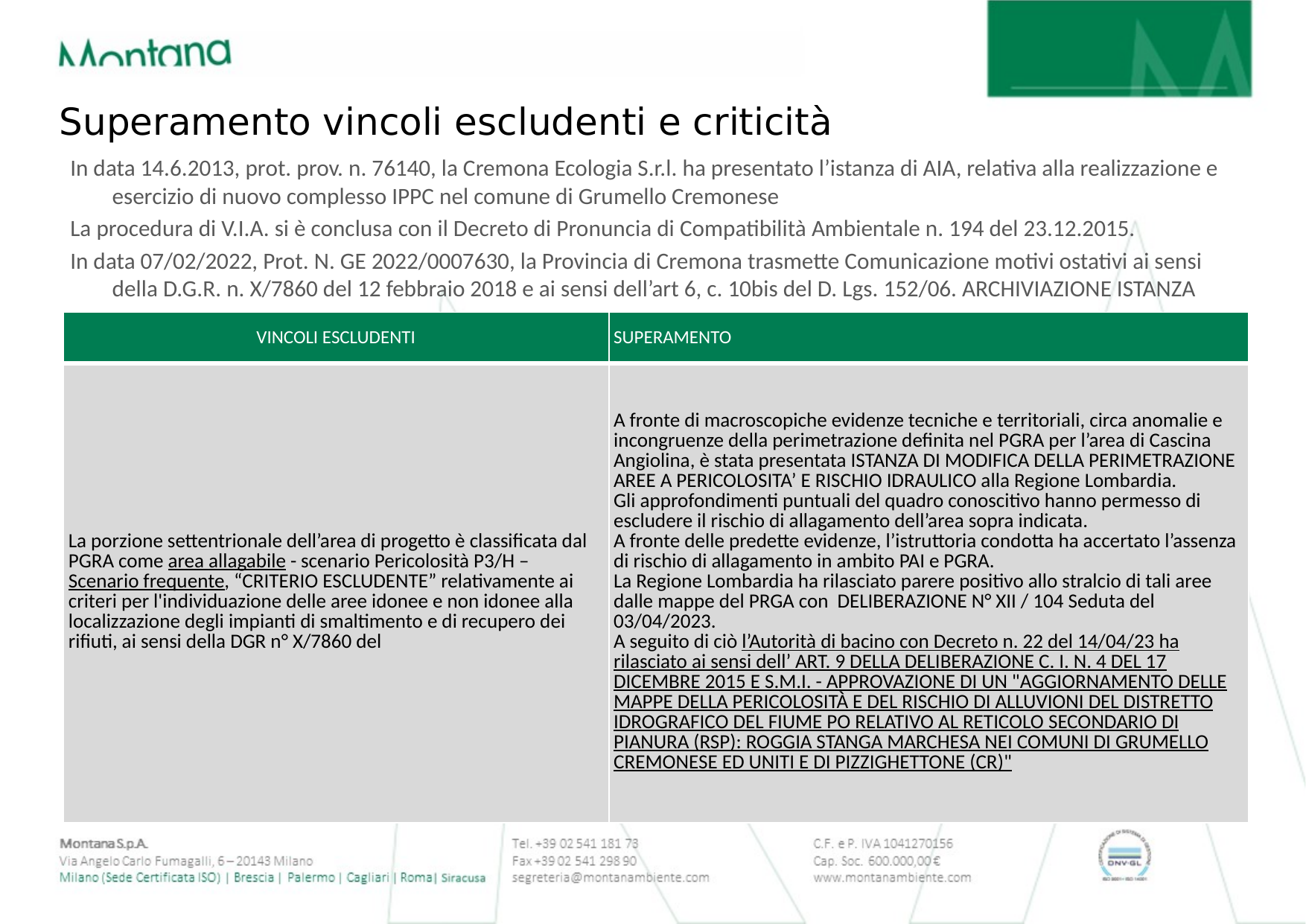

# Superamento vincoli escludenti e criticità
In data 14.6.2013, prot. prov. n. 76140, la Cremona Ecologia S.r.l. ha presentato l’istanza di AIA, relativa alla realizzazione e esercizio di nuovo complesso IPPC nel comune di Grumello Cremonese
La procedura di V.I.A. si è conclusa con il Decreto di Pronuncia di Compatibilità Ambientale n. 194 del 23.12.2015.
In data 07/02/2022, Prot. N. GE 2022/0007630, la Provincia di Cremona trasmette Comunicazione motivi ostativi ai sensi della D.G.R. n. X/7860 del 12 febbraio 2018 e ai sensi dell’art 6, c. 10bis del D. Lgs. 152/06. ARCHIVIAZIONE ISTANZA

| VINCOLI ESCLUDENTI | SUPERAMENTO |
| --- | --- |
| La porzione settentrionale dell’area di progetto è classificata dal PGRA come area allagabile - scenario Pericolosità P3/H – Scenario frequente, “CRITERIO ESCLUDENTE” relativamente ai criteri per l'individuazione delle aree idonee e non idonee alla localizzazione degli impianti di smaltimento e di recupero dei rifiuti, ai sensi della DGR n° X/7860 del | A fronte di macroscopiche evidenze tecniche e territoriali, circa anomalie e incongruenze della perimetrazione definita nel PGRA per l’area di Cascina Angiolina, è stata presentata ISTANZA DI MODIFICA DELLA PERIMETRAZIONE AREE A PERICOLOSITA’ E RISCHIO IDRAULICO alla Regione Lombardia. Gli approfondimenti puntuali del quadro conoscitivo hanno permesso di escludere il rischio di allagamento dell’area sopra indicata. A fronte delle predette evidenze, l’istruttoria condotta ha accertato l’assenza di rischio di allagamento in ambito PAI e PGRA. La Regione Lombardia ha rilasciato parere positivo allo stralcio di tali aree dalle mappe del PRGA con DELIBERAZIONE N° XII / 104 Seduta del 03/04/2023. A seguito di ciò l’Autorità di bacino con Decreto n. 22 del 14/04/23 ha rilasciato ai sensi dell’ ART. 9 DELLA DELIBERAZIONE C. I. N. 4 DEL 17 DICEMBRE 2015 E S.M.I. - APPROVAZIONE DI UN "AGGIORNAMENTO DELLE MAPPE DELLA PERICOLOSITÀ E DEL RISCHIO DI ALLUVIONI DEL DISTRETTO IDROGRAFICO DEL FIUME PO RELATIVO AL RETICOLO SECONDARIO DI PIANURA (RSP): ROGGIA STANGA MARCHESA NEI COMUNI DI GRUMELLO CREMONESE ED UNITI E DI PIZZIGHETTONE (CR)" |